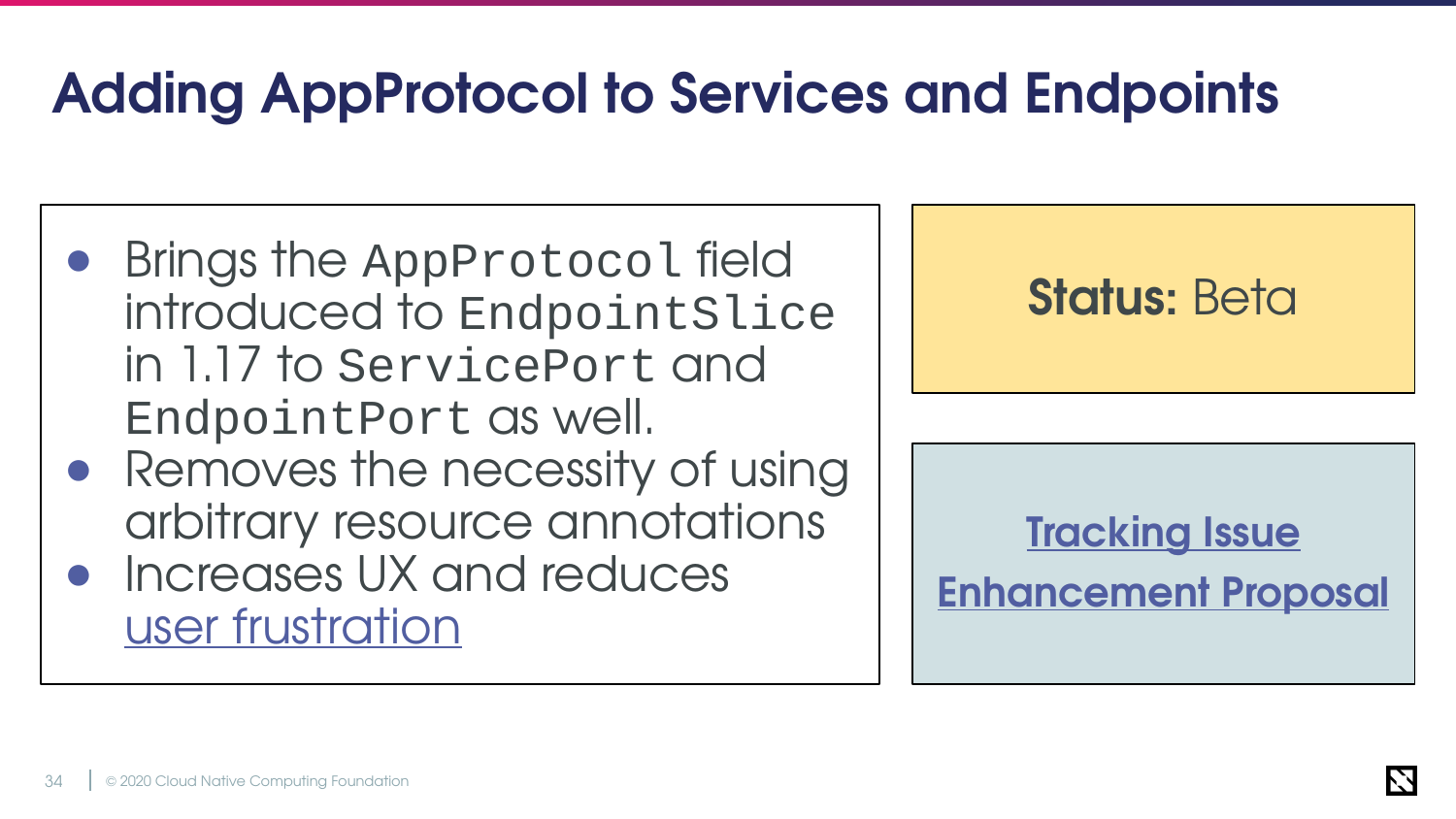

# Adding AppProtocol to Services and Endpoints
Brings the AppProtocol field introduced to EndpointSlice in 1.17 to ServicePort and EndpointPort as well.
Removes the necessity of using arbitrary resource annotations
Increases UX and reduces user frustration
Status: Beta
Tracking Issue
Enhancement Proposal